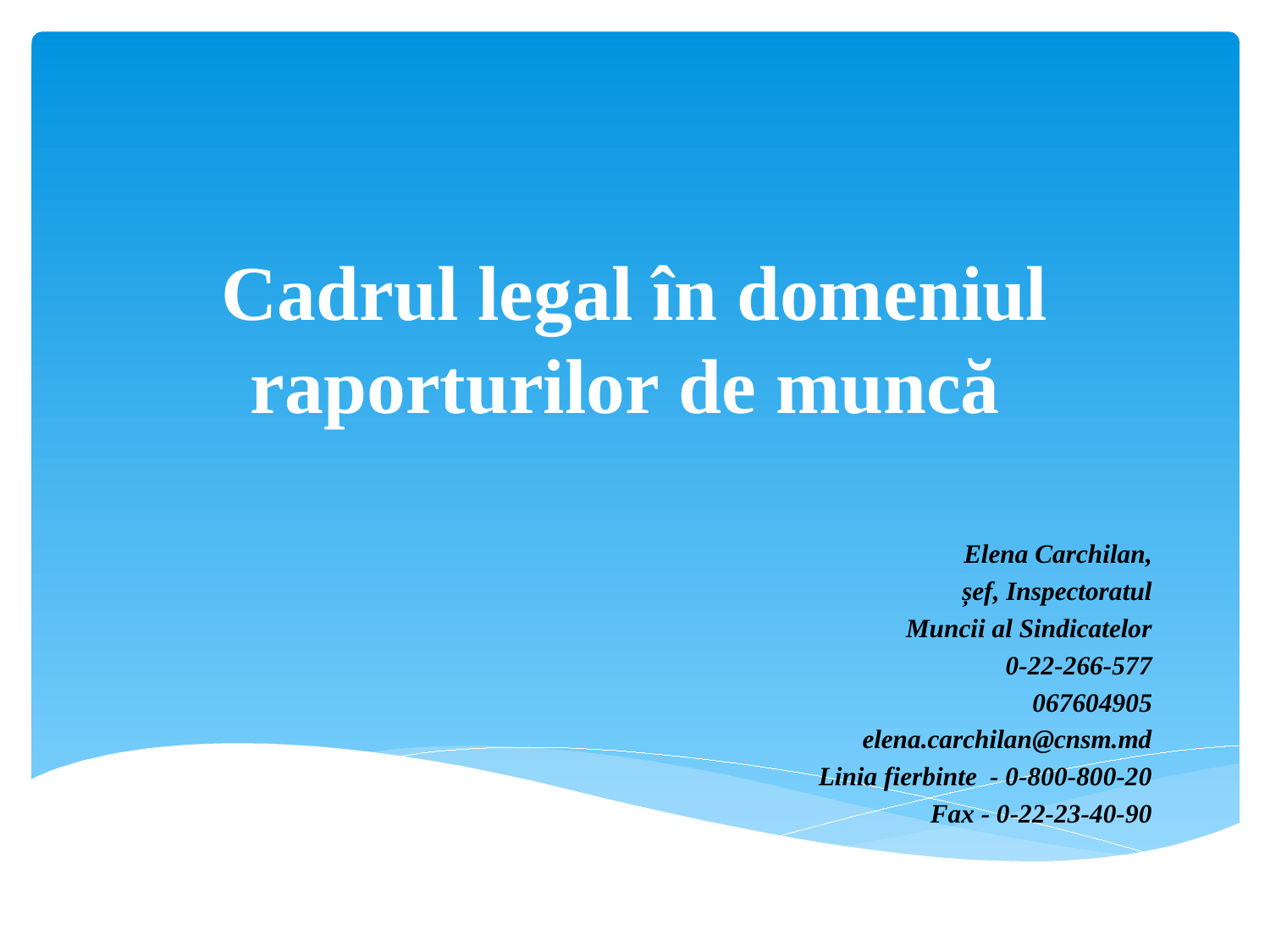

# Cadrul legal în domeniul raporturilor de muncă

 Elena Carchilan,
șef, Inspectoratul
 Muncii al Sindicatelor
0-22-266-577
 067604905
 elena.carchilan@cnsm.md
Linia fierbinte  - 0-800-800-20
Fax - 0-22-23-40-90